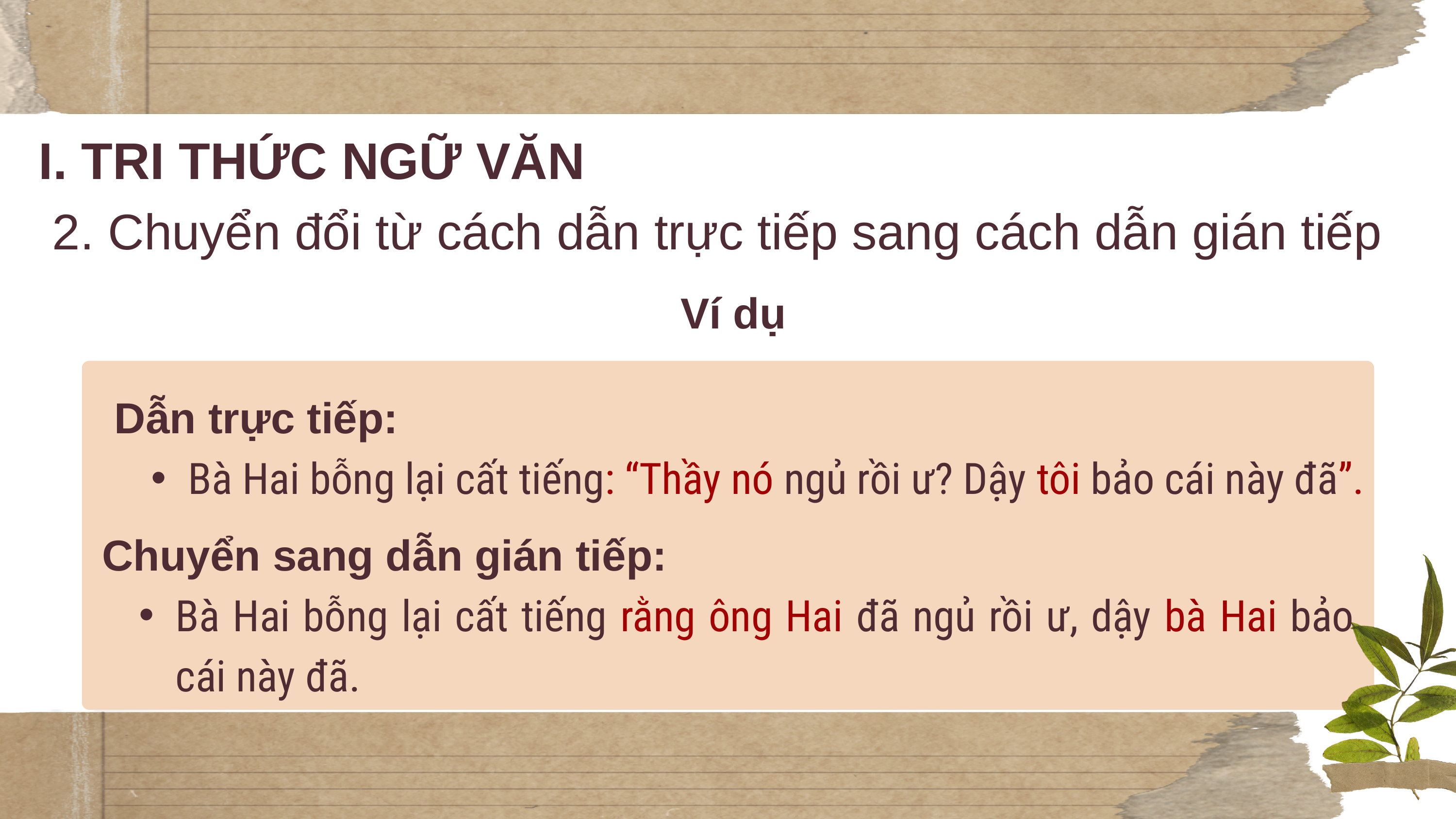

I. TRI THỨC NGỮ VĂN
2. Chuyển đổi từ cách dẫn trực tiếp sang cách dẫn gián tiếp
Ví dụ

Dẫn trực tiếp:
Bà Hai bỗng lại cất tiếng: “Thầy nó ngủ rồi ư? Dậy tôi bảo cái này đã”.

Chuyển sang dẫn gián tiếp:
Bà Hai bỗng lại cất tiếng rằng ông Hai đã ngủ rồi ư, dậy bà Hai bảo cái này đã.